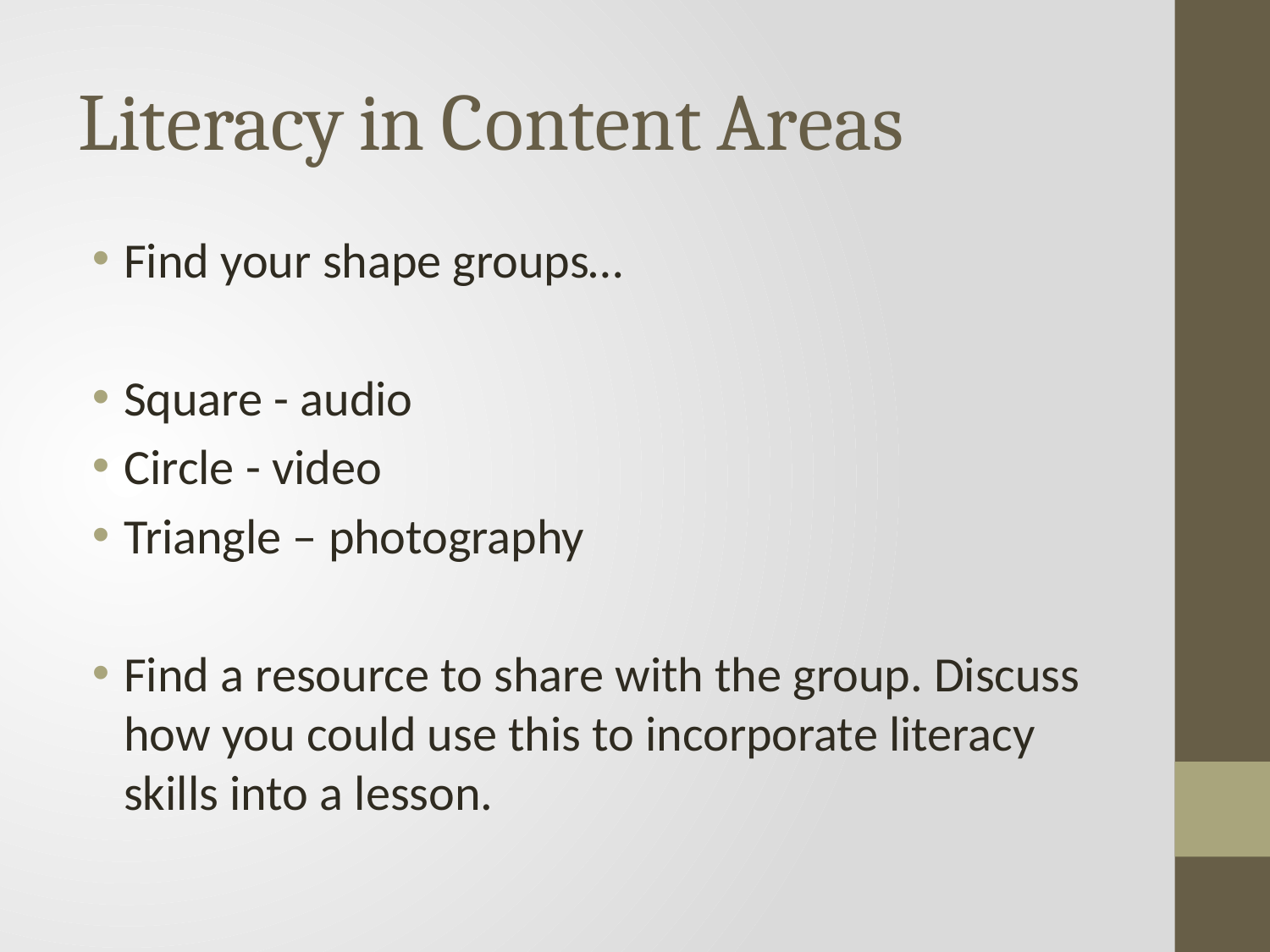

# Literacy in Content Areas
Find your shape groups…

Square - audio
Circle - video
Triangle – photography

Find a resource to share with the group. Discuss how you could use this to incorporate literacy skills into a lesson.